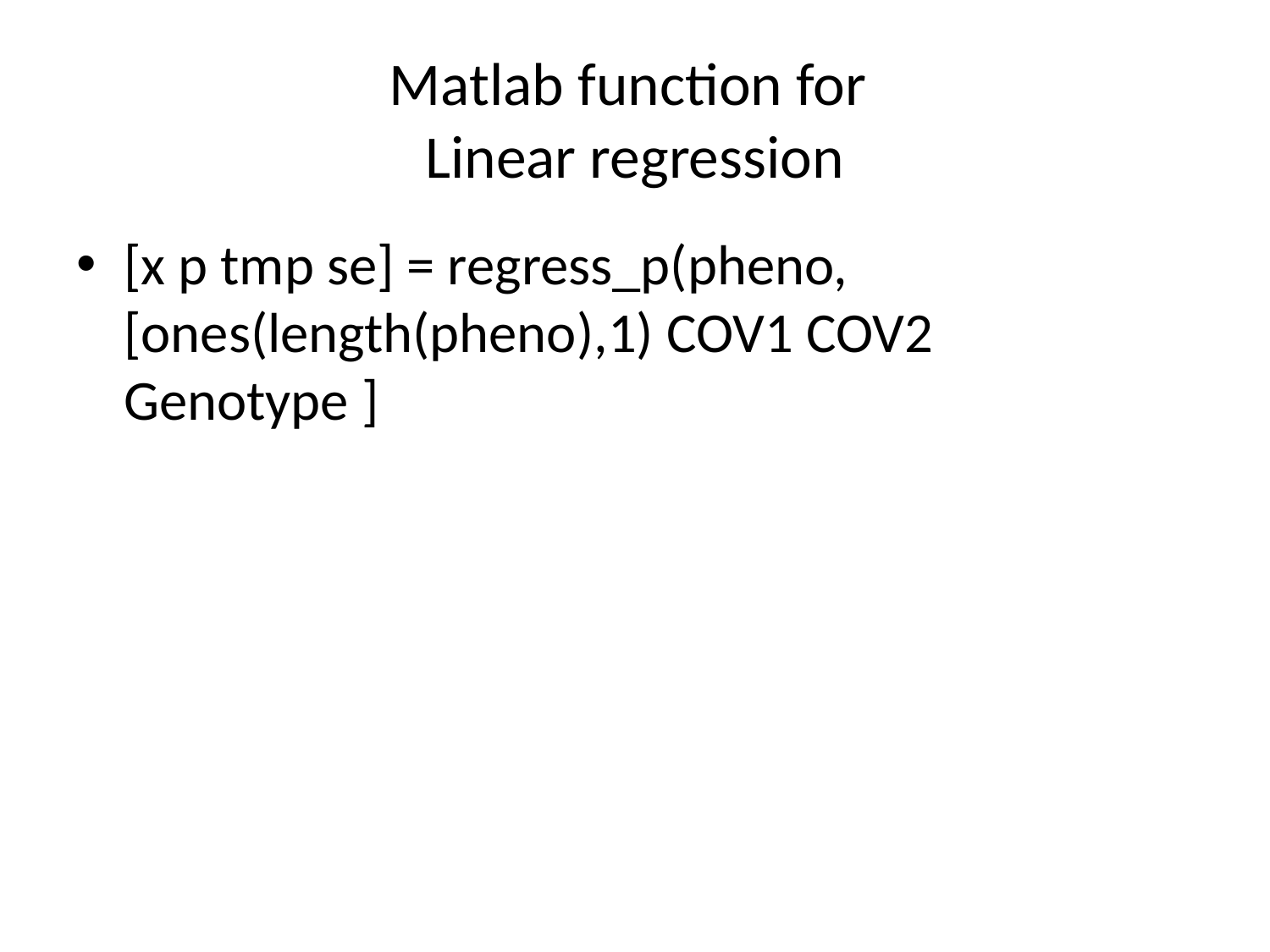

# Matlab function for Linear regression
[x p tmp se] = regress_p(pheno,[ones(length(pheno),1) COV1 COV2 Genotype ]